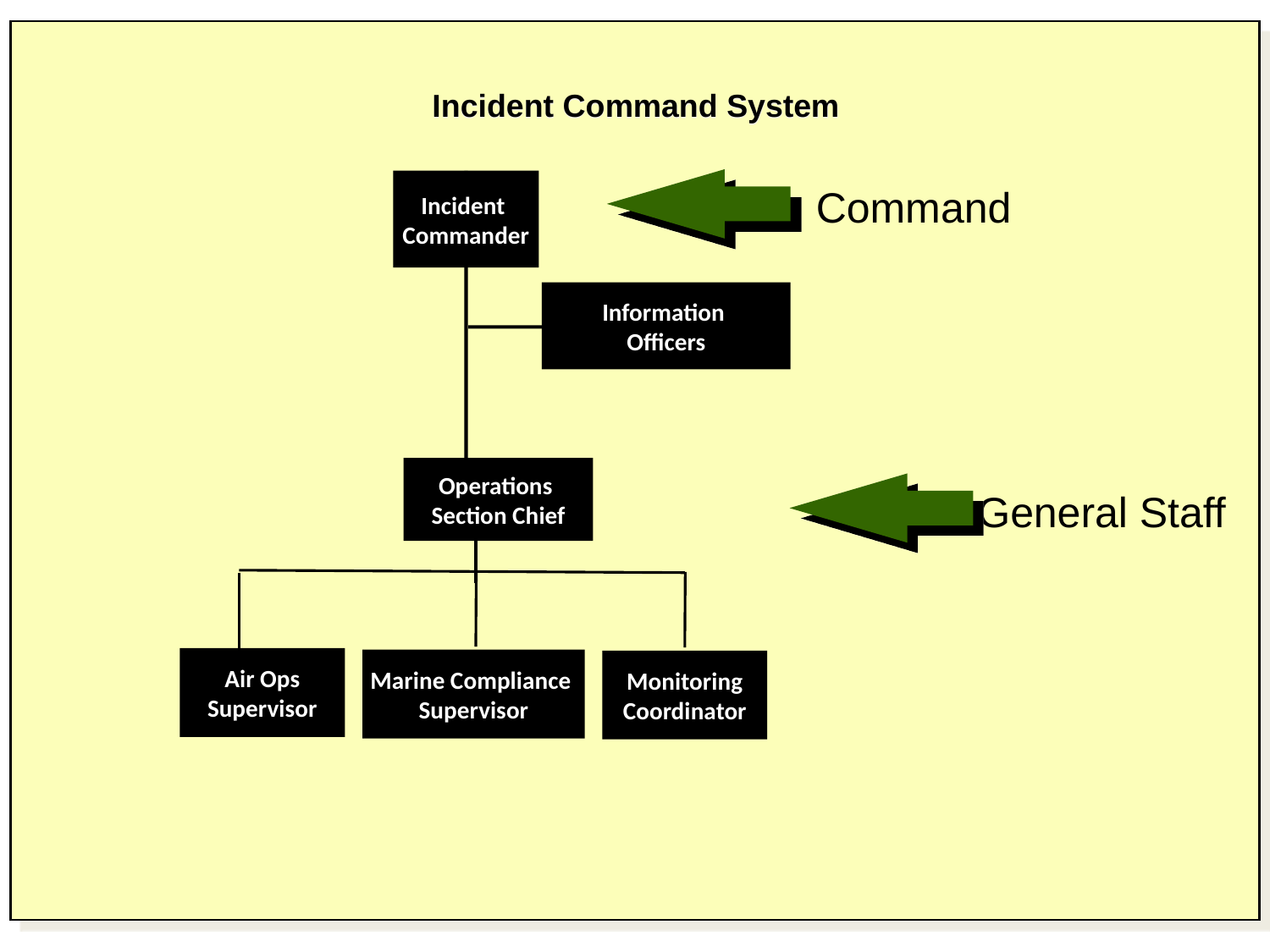

Incident Command System

Incident
Commander

Command
Information
Officers

Operations
Section Chief

General Staff
Air Ops
Supervisor
Marine Compliance
Supervisor
Monitoring
Coordinator